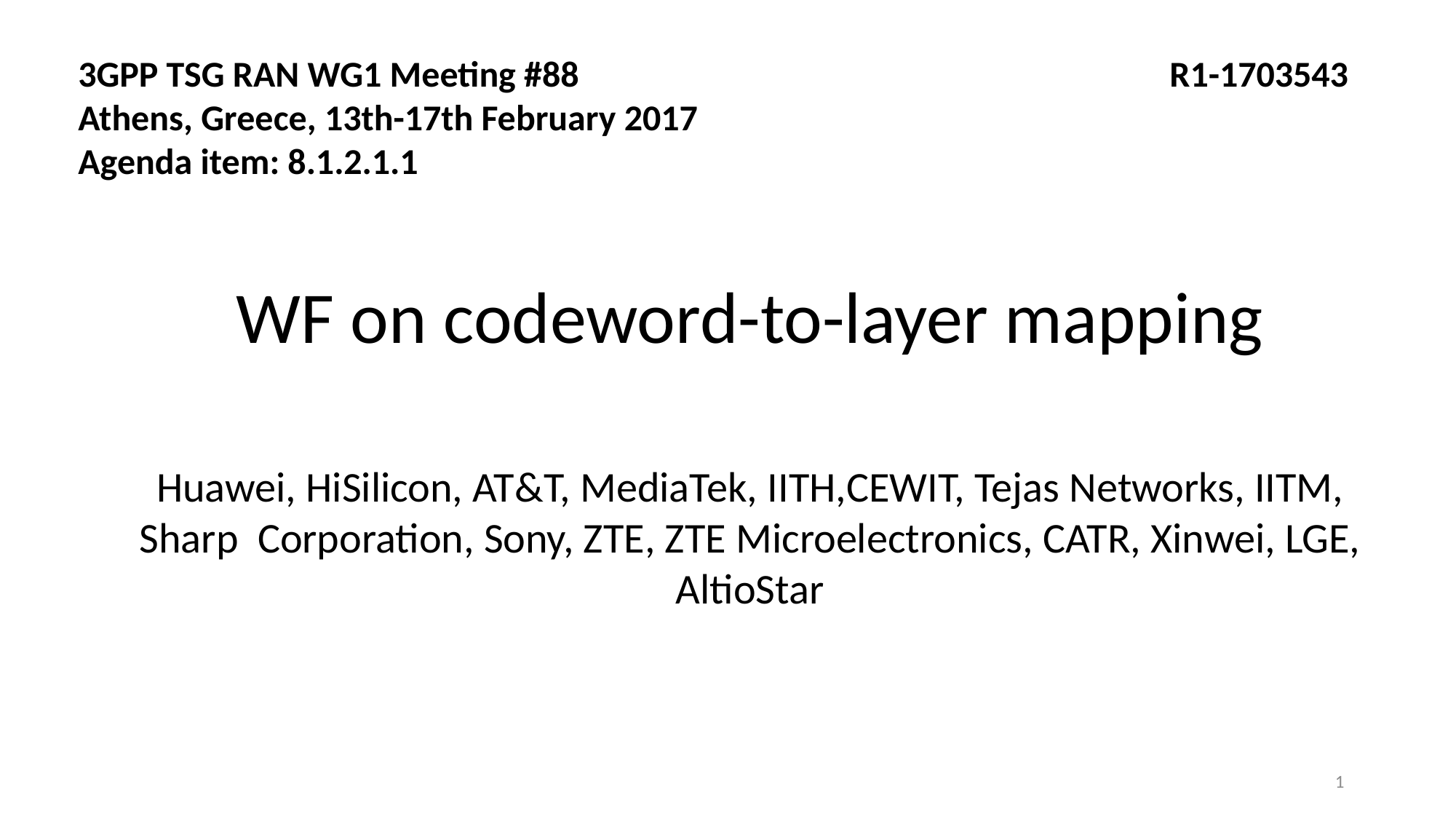

3GPP TSG RAN WG1 Meeting #88                                      			R1-1703543
Athens, Greece, 13th-17th February 2017
Agenda item: 8.1.2.1.1
WF on codeword-to-layer mapping

Huawei, HiSilicon, AT&T, MediaTek, IITH,CEWIT, Tejas Networks, IITM, Sharp  Corporation, Sony, ZTE, ZTE Microelectronics, CATR, Xinwei, LGE, AltioStar
1